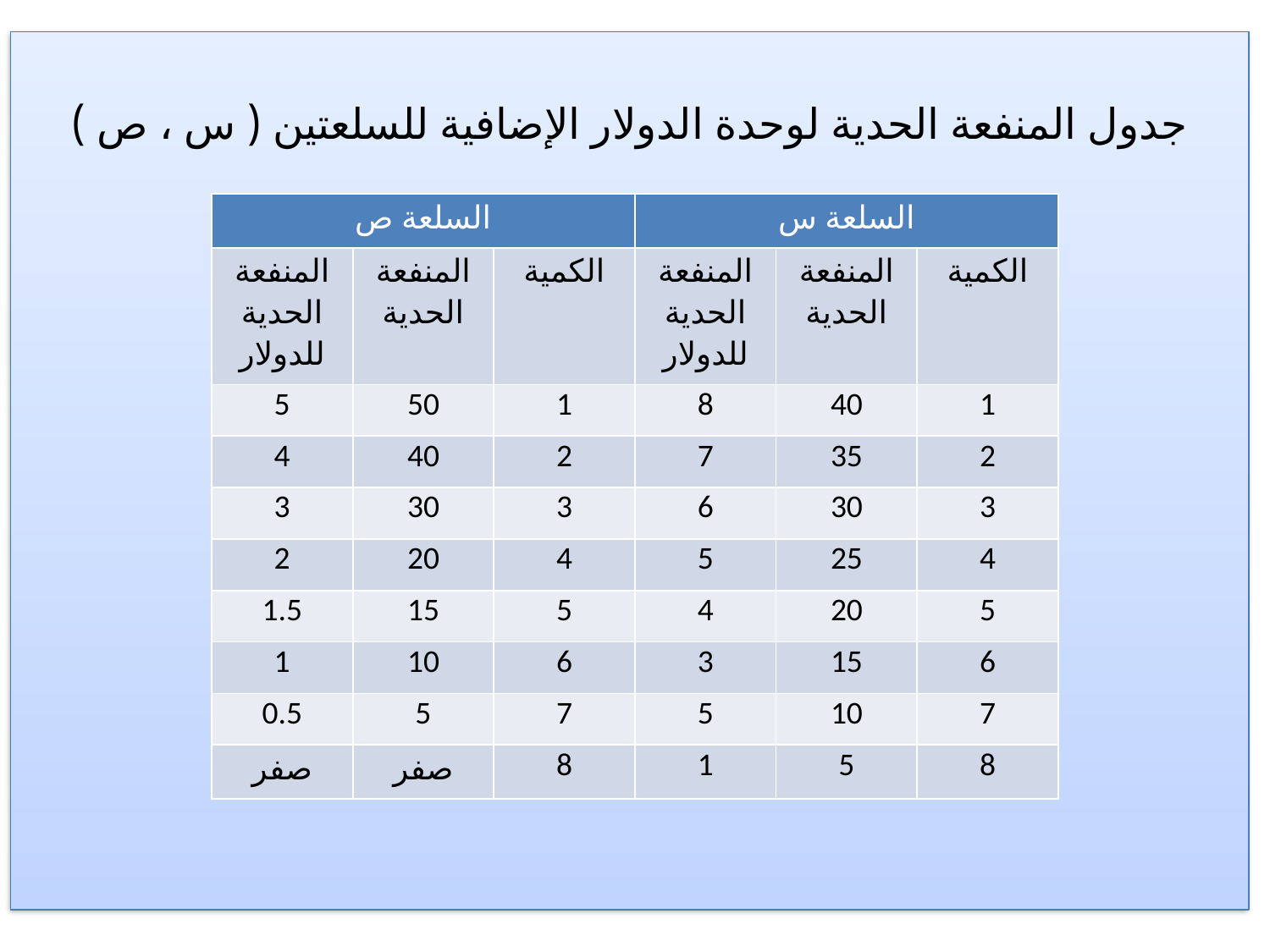

جدول المنفعة الحدية لوحدة الدولار الإضافية للسلعتين ( س ، ص )

| السلعة ص |  |  | السلعة س |  |  |
| --- | --- | --- | --- | --- | --- |
| المنفعة الحدية للدولار | المنفعة الحدية | الكمية | المنفعة الحدية للدولار | المنفعة الحدية | الكمية |
| 5 | 50 | 1 | 8 | 40 | 1 |
| 4 | 40 | 2 | 7 | 35 | 2 |
| 3 | 30 | 3 | 6 | 30 | 3 |
| 2 | 20 | 4 | 5 | 25 | 4 |
| 1.5 | 15 | 5 | 4 | 20 | 5 |
| 1 | 10 | 6 | 3 | 15 | 6 |
| 0.5 | 5 | 7 | 5 | 10 | 7 |
| صفر | صفر | 8 | 1 | 5 | 8 |